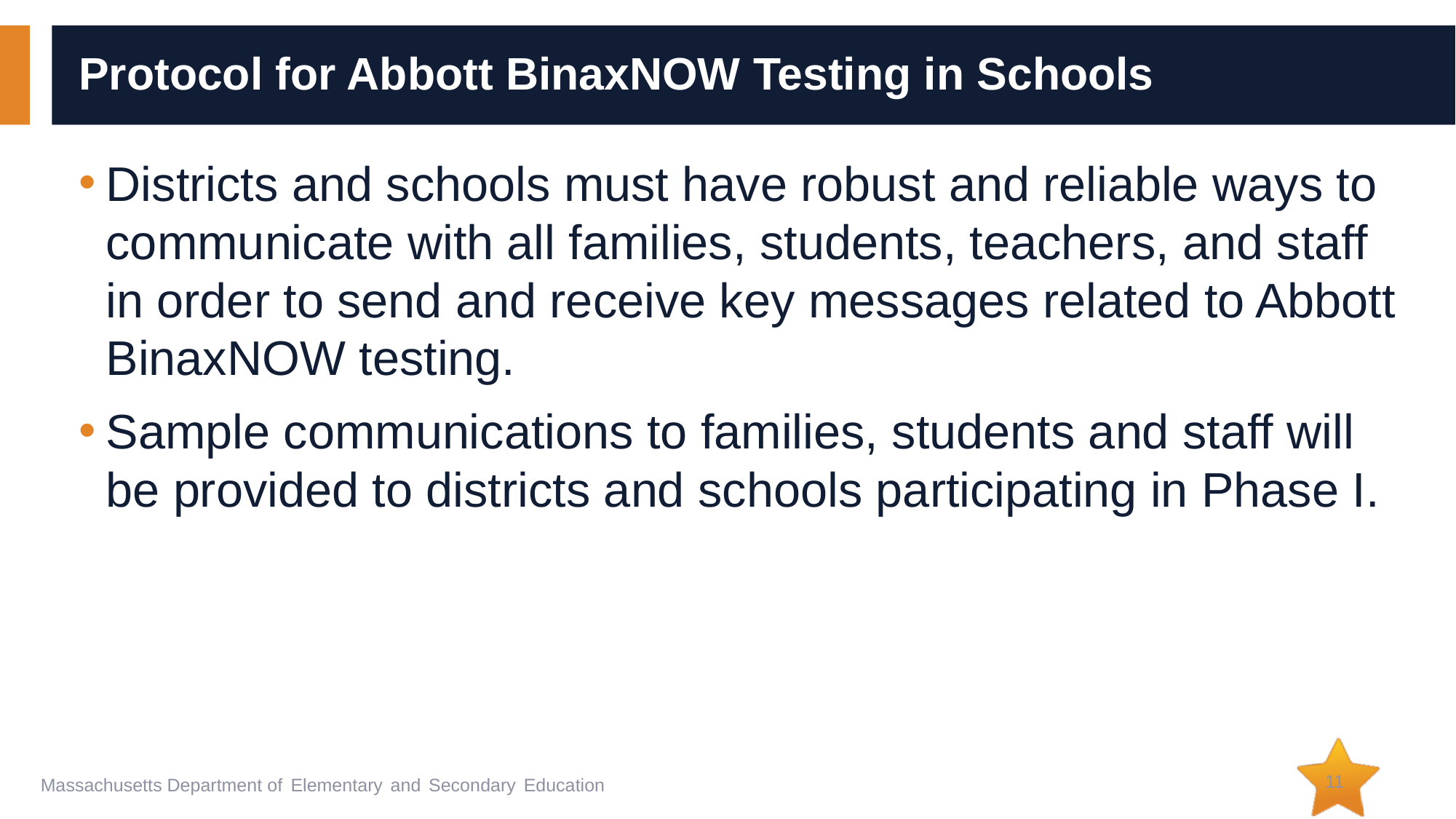

# Protocol for Abbott BinaxNOW Testing in Schools
Districts and schools must have robust and reliable ways to communicate with all families, students, teachers, and staff in order to send and receive key messages related to Abbott BinaxNOW testing.
Sample communications to families, students and staff will be provided to districts and schools participating in Phase I.

11